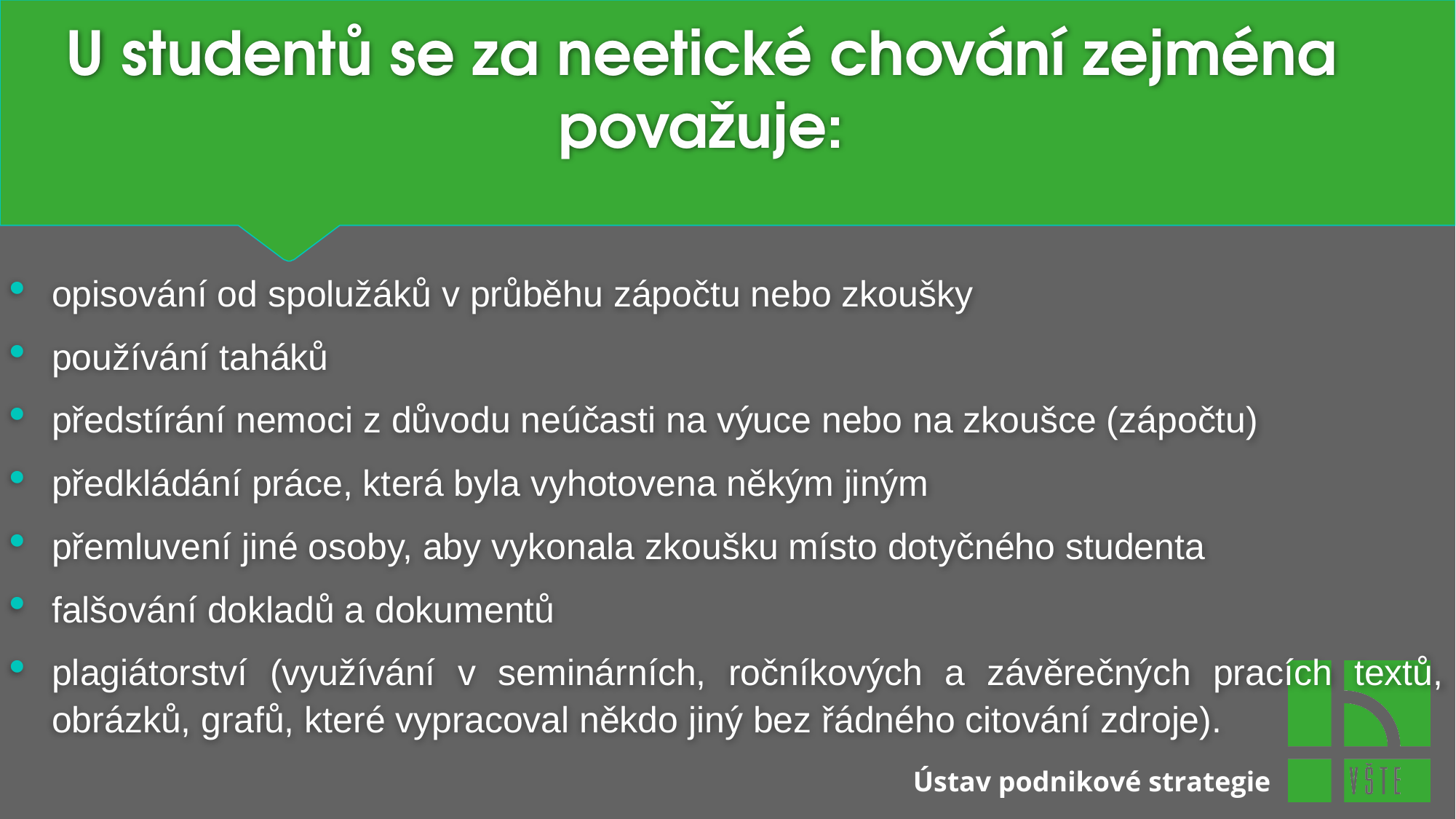

# U studentů se za neetické chování zejména považuje:
opisování od spolužáků v průběhu zápočtu nebo zkoušky
používání taháků
předstírání nemoci z důvodu neúčasti na výuce nebo na zkoušce (zápočtu)
předkládání práce, která byla vyhotovena někým jiným
přemluvení jiné osoby, aby vykonala zkoušku místo dotyčného studenta
falšování dokladů a dokumentů
plagiátorství (využívání v seminárních, ročníkových a závěrečných pracích textů, obrázků, grafů, které vypracoval někdo jiný bez řádného citování zdroje).